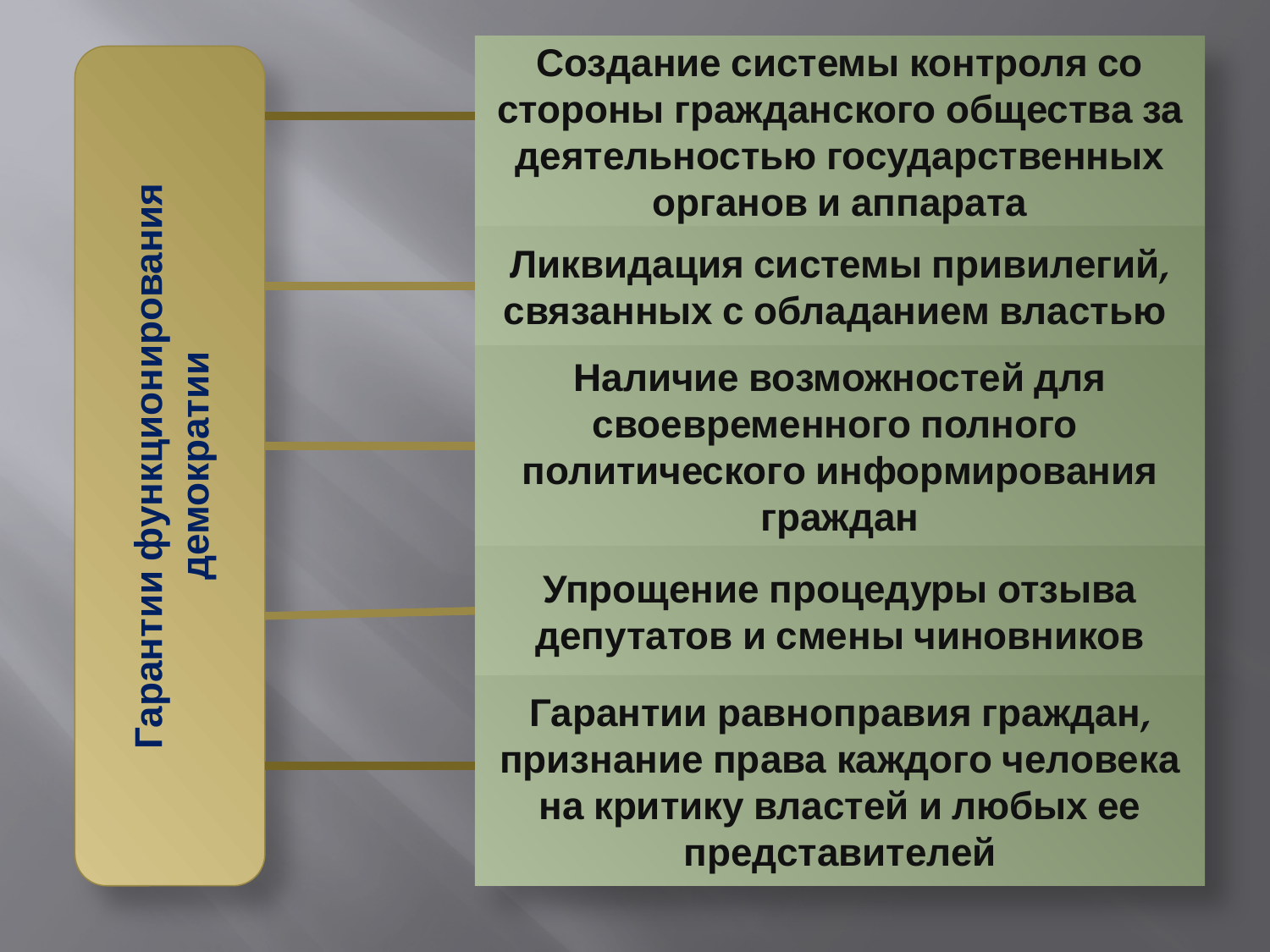

Создание системы контроля со стороны гражданского общества за деятельностью государственных органов и аппарата
#
Гарантии функционирования демократии

Ликвидация системы привилегий, связанных с обладанием властью
Наличие возможностей для своевременного полного  политического информирования граждан
Упрощение процедуры отзыва депутатов и смены чиновников
Гарантии равноправия граждан, признание права каждого человека на критику властей и любых ее представителей